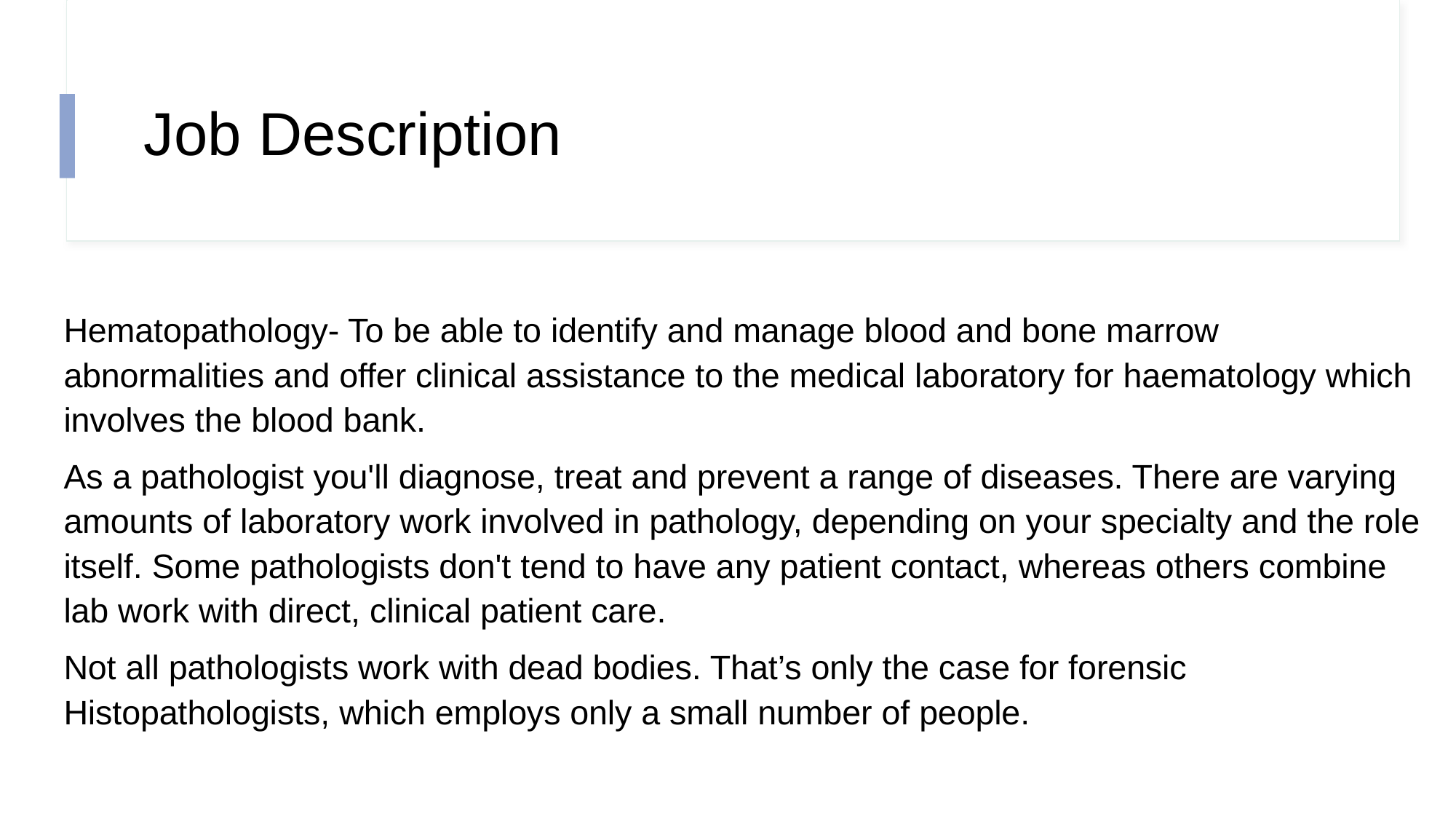

# Job Description
Hematopathology- To be able to identify and manage blood and bone marrow abnormalities and offer clinical assistance to the medical laboratory for haematology which involves the blood bank.
As a pathologist you'll diagnose, treat and prevent a range of diseases. There are varying amounts of laboratory work involved in pathology, depending on your specialty and the role itself. Some pathologists don't tend to have any patient contact, whereas others combine lab work with direct, clinical patient care.
Not all pathologists work with dead bodies. That’s only the case for forensic Histopathologists, which employs only a small number of people.